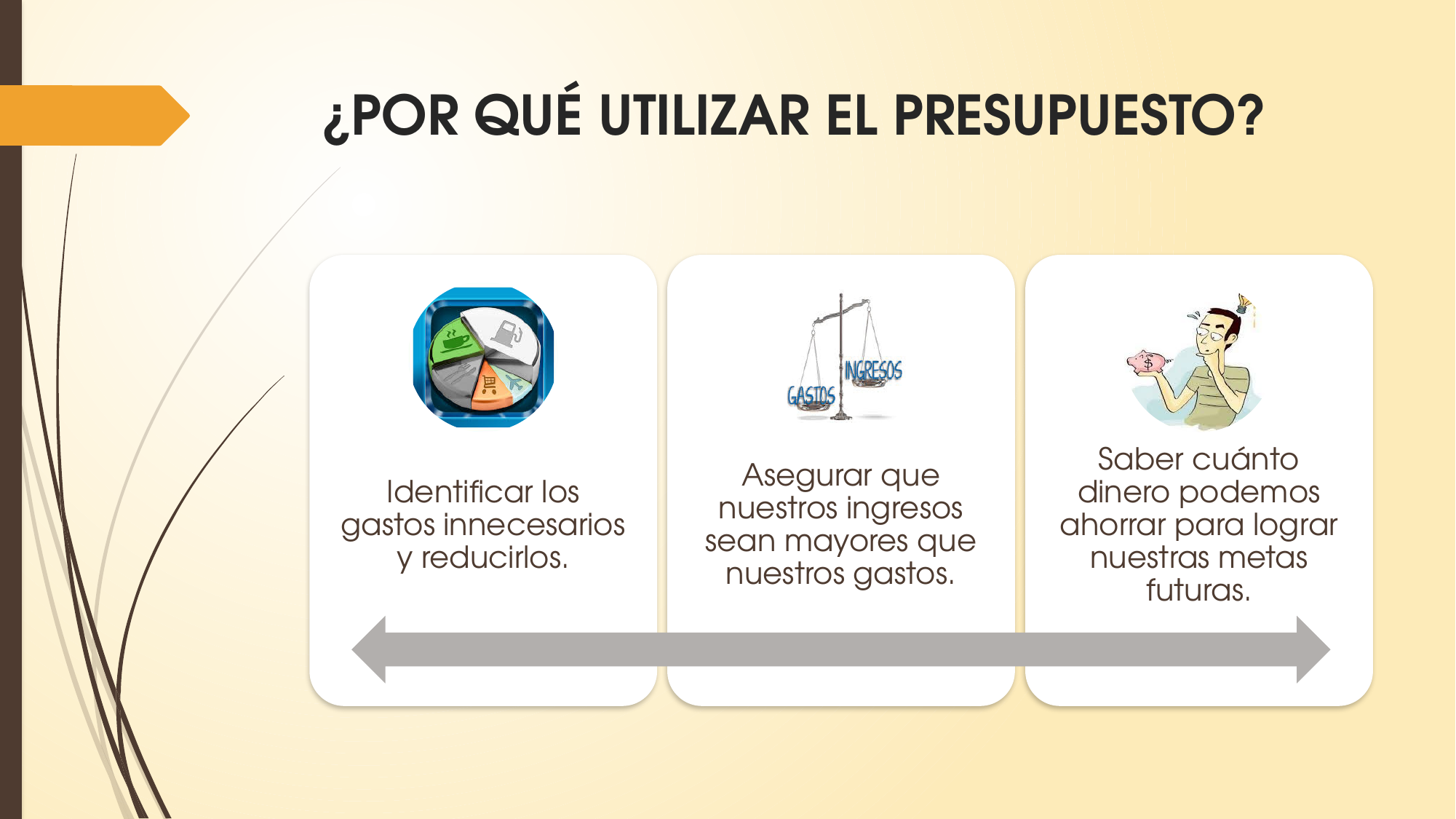

# ¿POR QUÉ UTILIZAR EL PRESUPUESTO?
Identificar los gastos innecesarios y reducirlos.
Asegurar que nuestros ingresos sean mayores que nuestros gastos.
Saber cuánto dinero podemos ahorrar para lograr nuestras metas futuras.